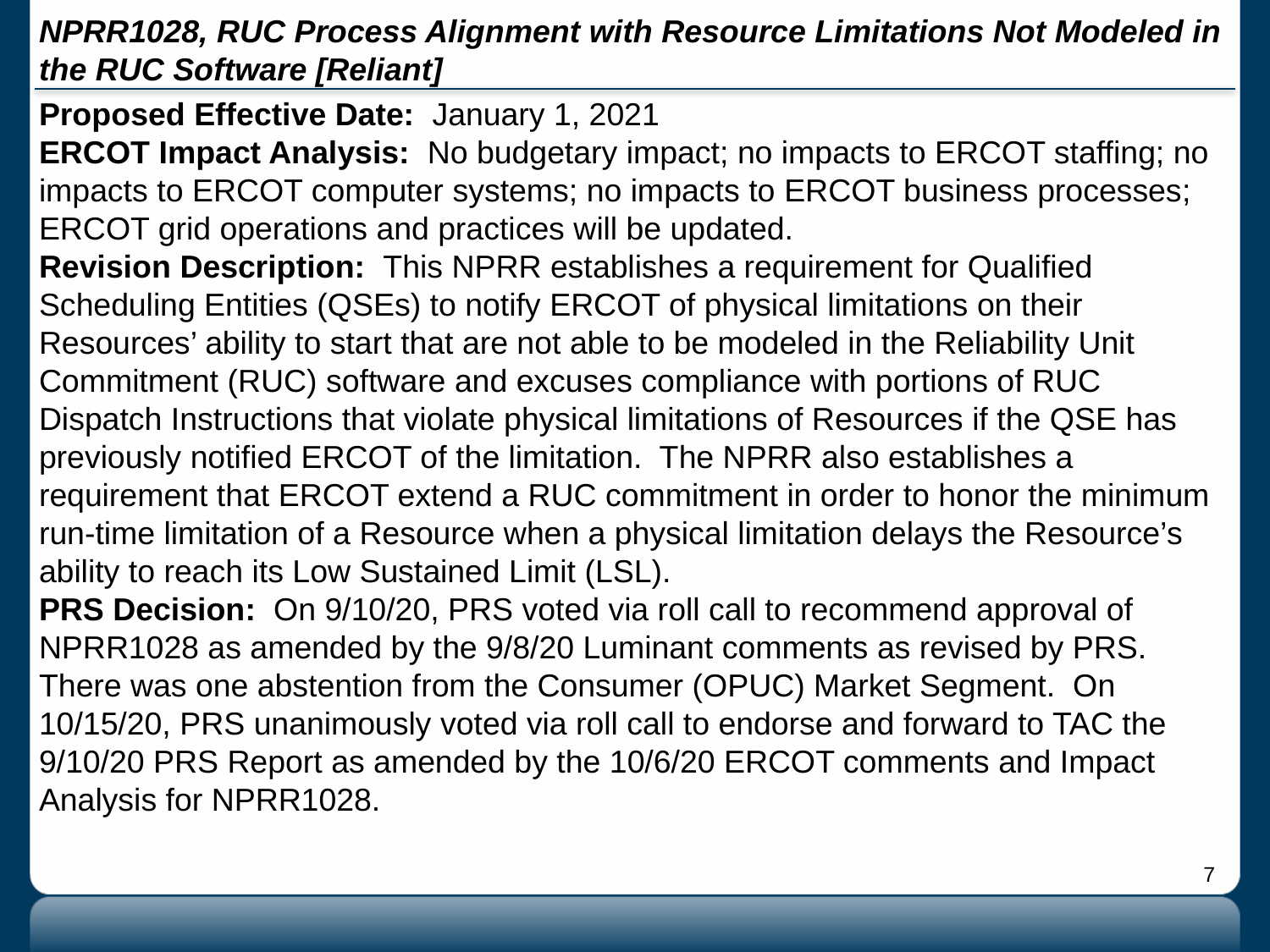

# NPRR1028, RUC Process Alignment with Resource Limitations Not Modeled in the RUC Software [Reliant]
Proposed Effective Date:  January 1, 2021
ERCOT Impact Analysis:  No budgetary impact; no impacts to ERCOT staffing; no impacts to ERCOT computer systems; no impacts to ERCOT business processes; ERCOT grid operations and practices will be updated.
Revision Description:  This NPRR establishes a requirement for Qualified Scheduling Entities (QSEs) to notify ERCOT of physical limitations on their Resources’ ability to start that are not able to be modeled in the Reliability Unit Commitment (RUC) software and excuses compliance with portions of RUC Dispatch Instructions that violate physical limitations of Resources if the QSE has previously notified ERCOT of the limitation.  The NPRR also establishes a requirement that ERCOT extend a RUC commitment in order to honor the minimum run-time limitation of a Resource when a physical limitation delays the Resource’s ability to reach its Low Sustained Limit (LSL).
PRS Decision:  On 9/10/20, PRS voted via roll call to recommend approval of NPRR1028 as amended by the 9/8/20 Luminant comments as revised by PRS.  There was one abstention from the Consumer (OPUC) Market Segment.  On 10/15/20, PRS unanimously voted via roll call to endorse and forward to TAC the 9/10/20 PRS Report as amended by the 10/6/20 ERCOT comments and Impact Analysis for NPRR1028.